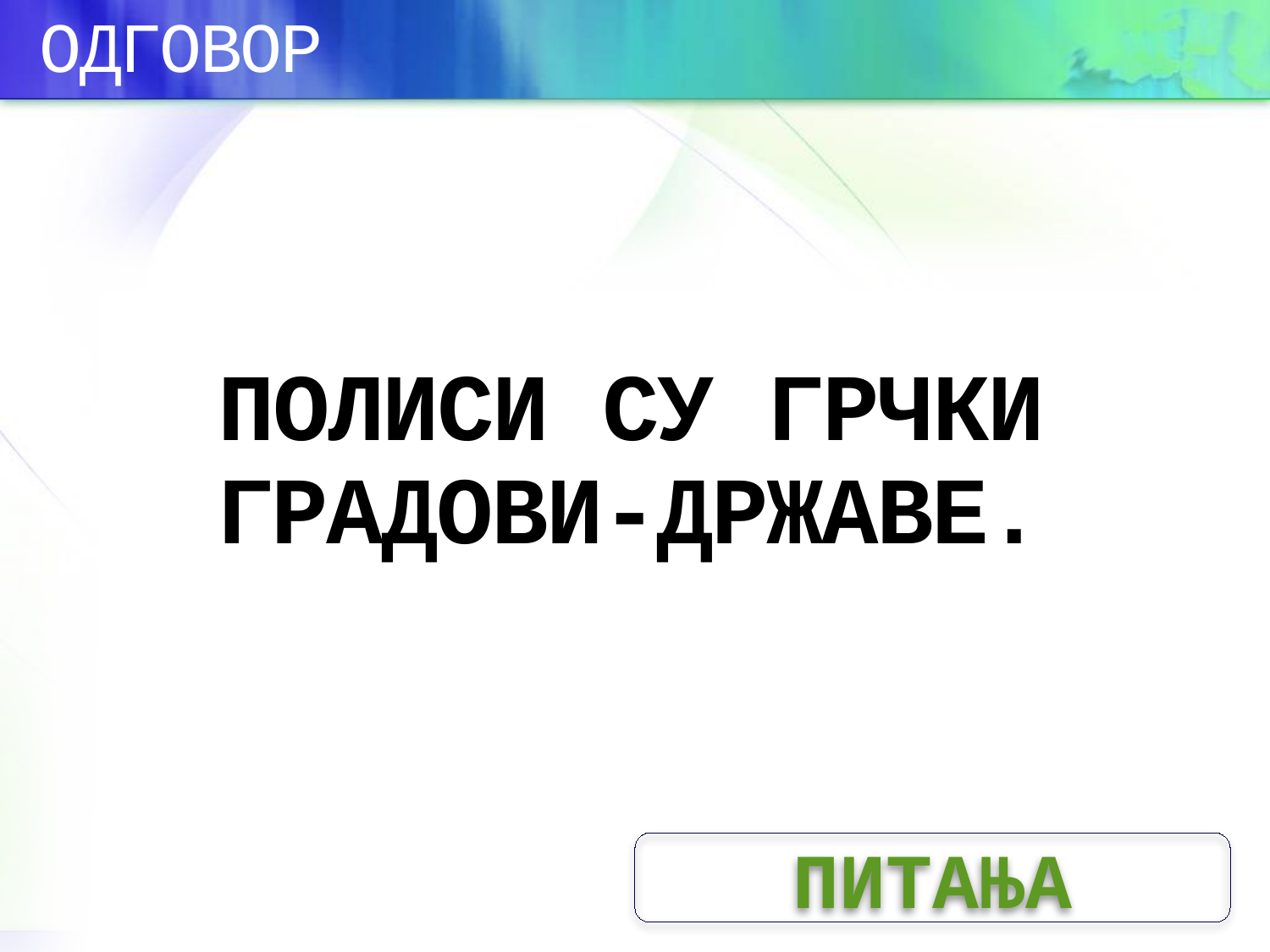

ОДГОВОР
# ПОЛИСИ СУ ГРЧКИ ГРАДОВИ-ДРЖАВЕ.
ПИТАЊА